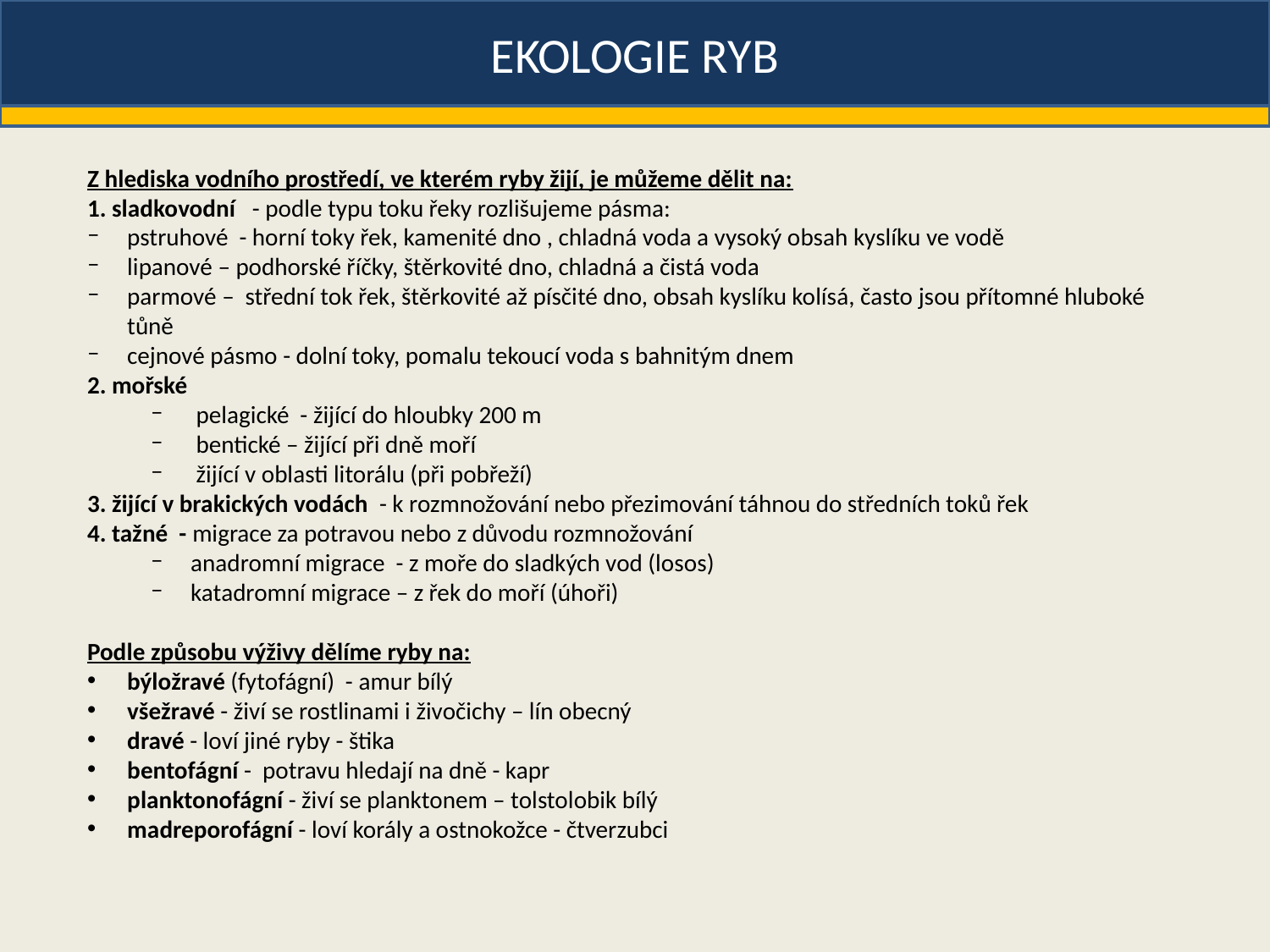

EKOLOGIE RYB

Z hlediska vodního prostředí, ve kterém ryby žijí, je můžeme dělit na:
1. sladkovodní   - podle typu toku řeky rozlišujeme pásma:
pstruhové  - horní toky řek, kamenité dno , chladná voda a vysoký obsah kyslíku ve vodě
lipanové – podhorské říčky, štěrkovité dno, chladná a čistá voda
parmové –  střední tok řek, štěrkovité až písčité dno, obsah kyslíku kolísá, často jsou přítomné hluboké tůně
cejnové pásmo - dolní toky, pomalu tekoucí voda s bahnitým dnem
2. mořské
 pelagické  - žijící do hloubky 200 m
 bentické – žijící při dně moří
 žijící v oblasti litorálu (při pobřeží)
3. žijící v brakických vodách  - k rozmnožování nebo přezimování táhnou do středních toků řek
4. tažné  - migrace za potravou nebo z důvodu rozmnožování
anadromní migrace  - z moře do sladkých vod (losos)
katadromní migrace – z řek do moří (úhoři)

Podle způsobu výživy dělíme ryby na:
býložravé (fytofágní)  - amur bílý
všežravé - živí se rostlinami i živočichy – lín obecný
dravé - loví jiné ryby - štika
bentofágní -  potravu hledají na dně - kapr
planktonofágní - živí se planktonem – tolstolobik bílý
madreporofágní - loví korály a ostnokožce - čtverzubci